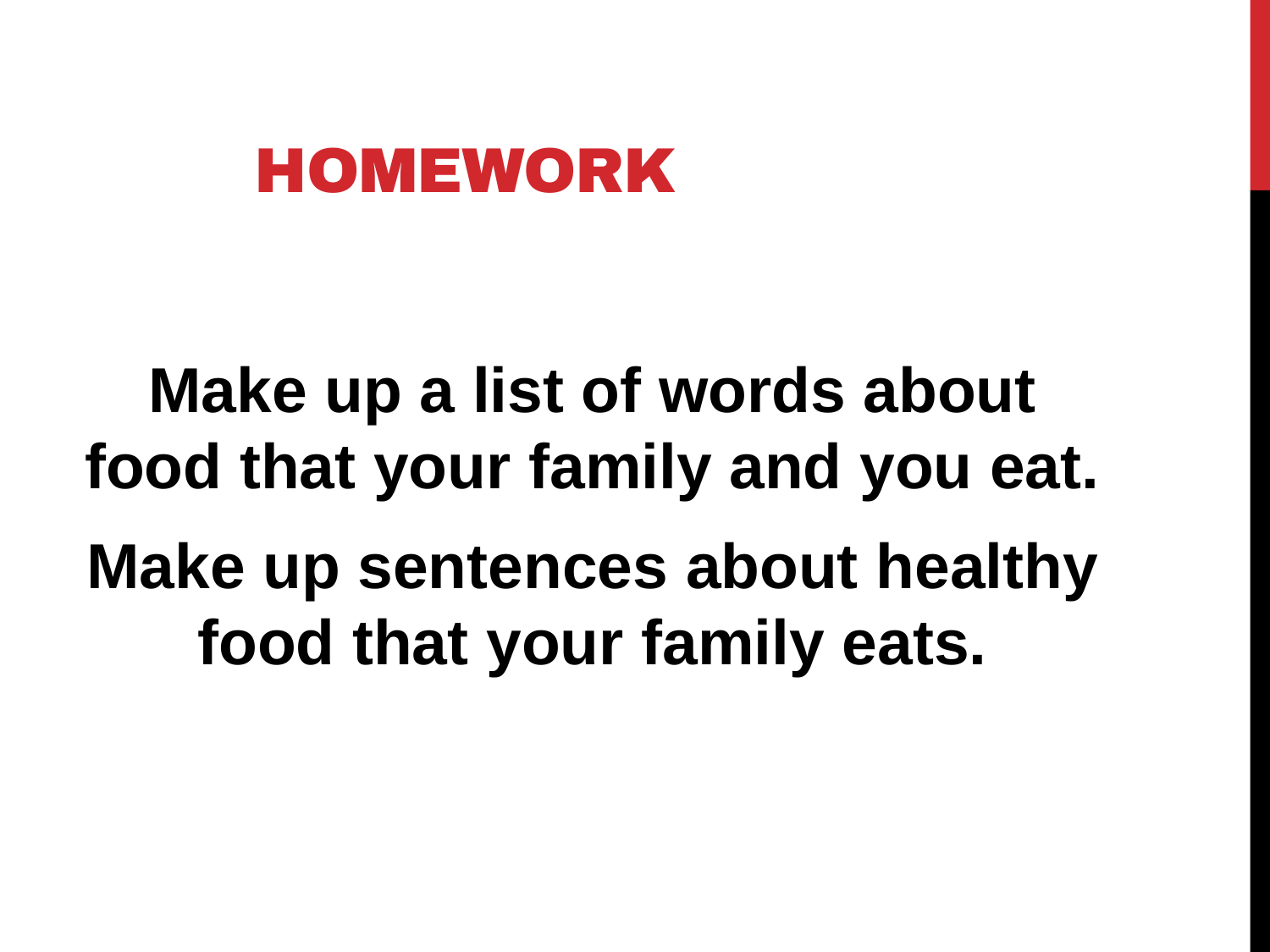

# Homework

Make up a list of words about food that your family and you eat.
Make up sentences about healthy food that your family eats.